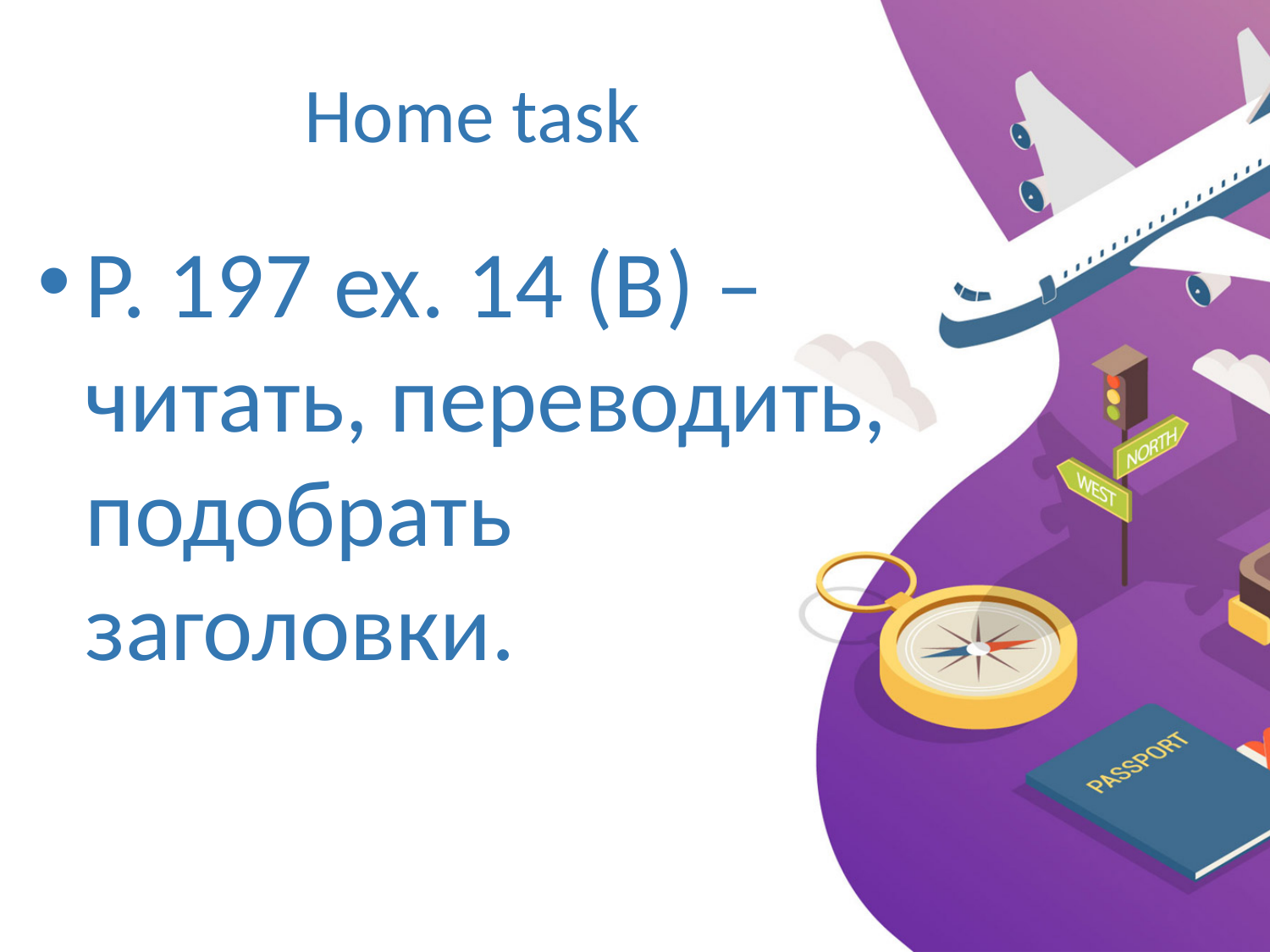

# Home task
P. 197 ex. 14 (B) – читать, переводить, подобрать заголовки.